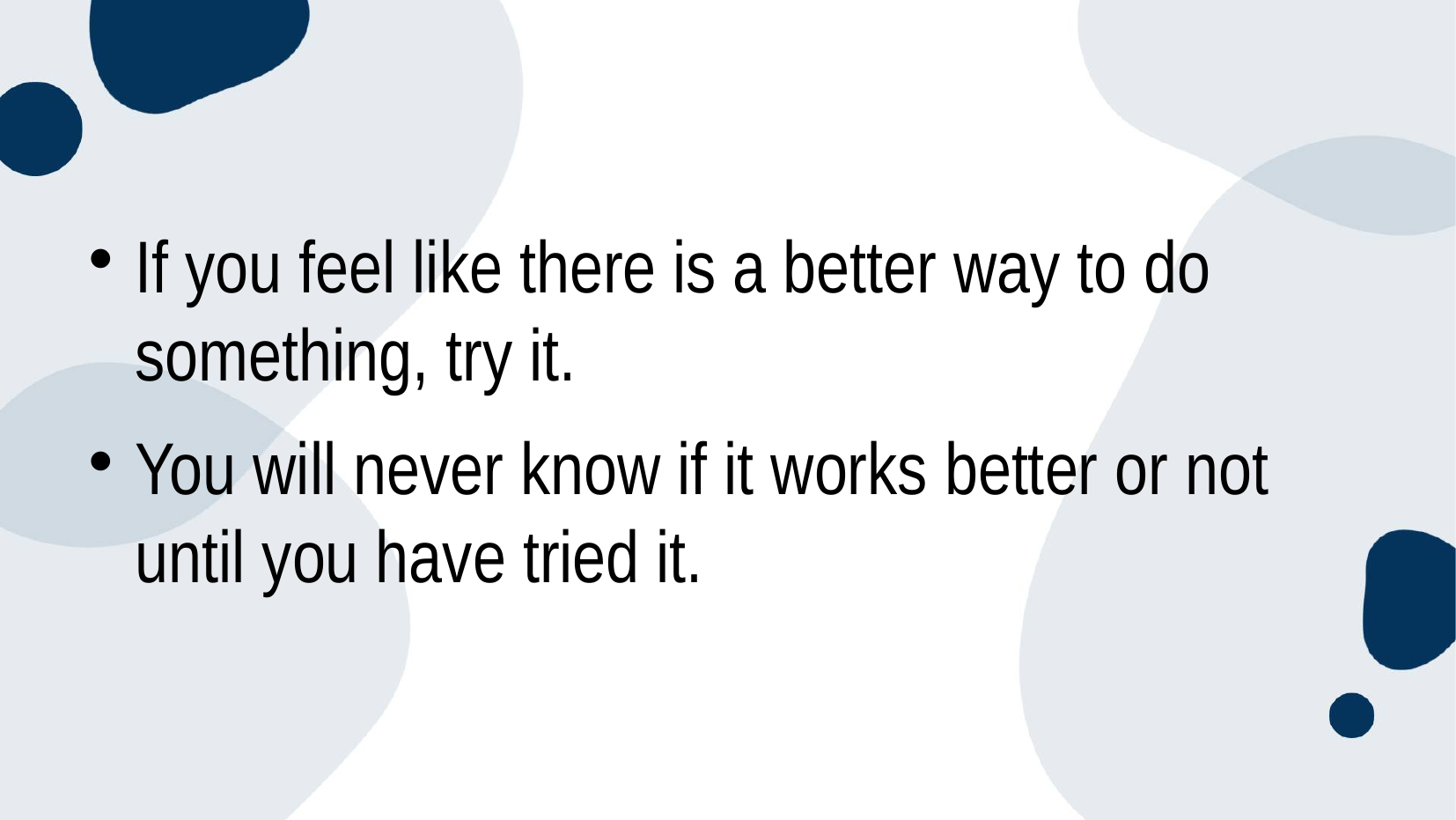

If you feel like there is a better way to do something, try it.
You will never know if it works better or not until you have tried it.